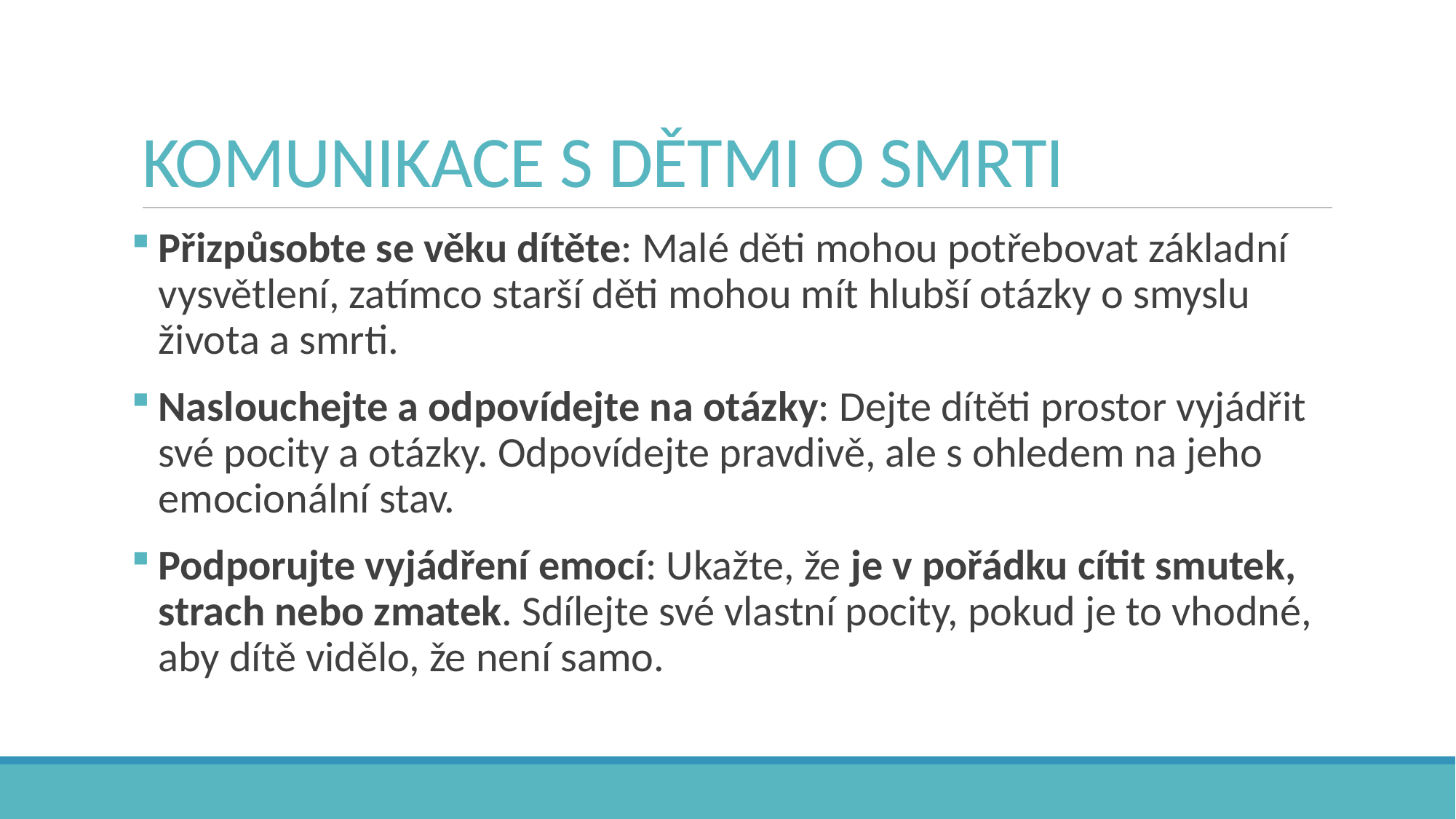

# KOMUNIKACE S DĚTMI O SMRTI
Přizpůsobte se věku dítěte: Malé děti mohou potřebovat základní vysvětlení, zatímco starší děti mohou mít hlubší otázky o smyslu života a smrti.
Naslouchejte a odpovídejte na otázky: Dejte dítěti prostor vyjádřit své pocity a otázky. Odpovídejte pravdivě, ale s ohledem na jeho emocionální stav.
Podporujte vyjádření emocí: Ukažte, že je v pořádku cítit smutek, strach nebo zmatek. Sdílejte své vlastní pocity, pokud je to vhodné, aby dítě vidělo, že není samo.